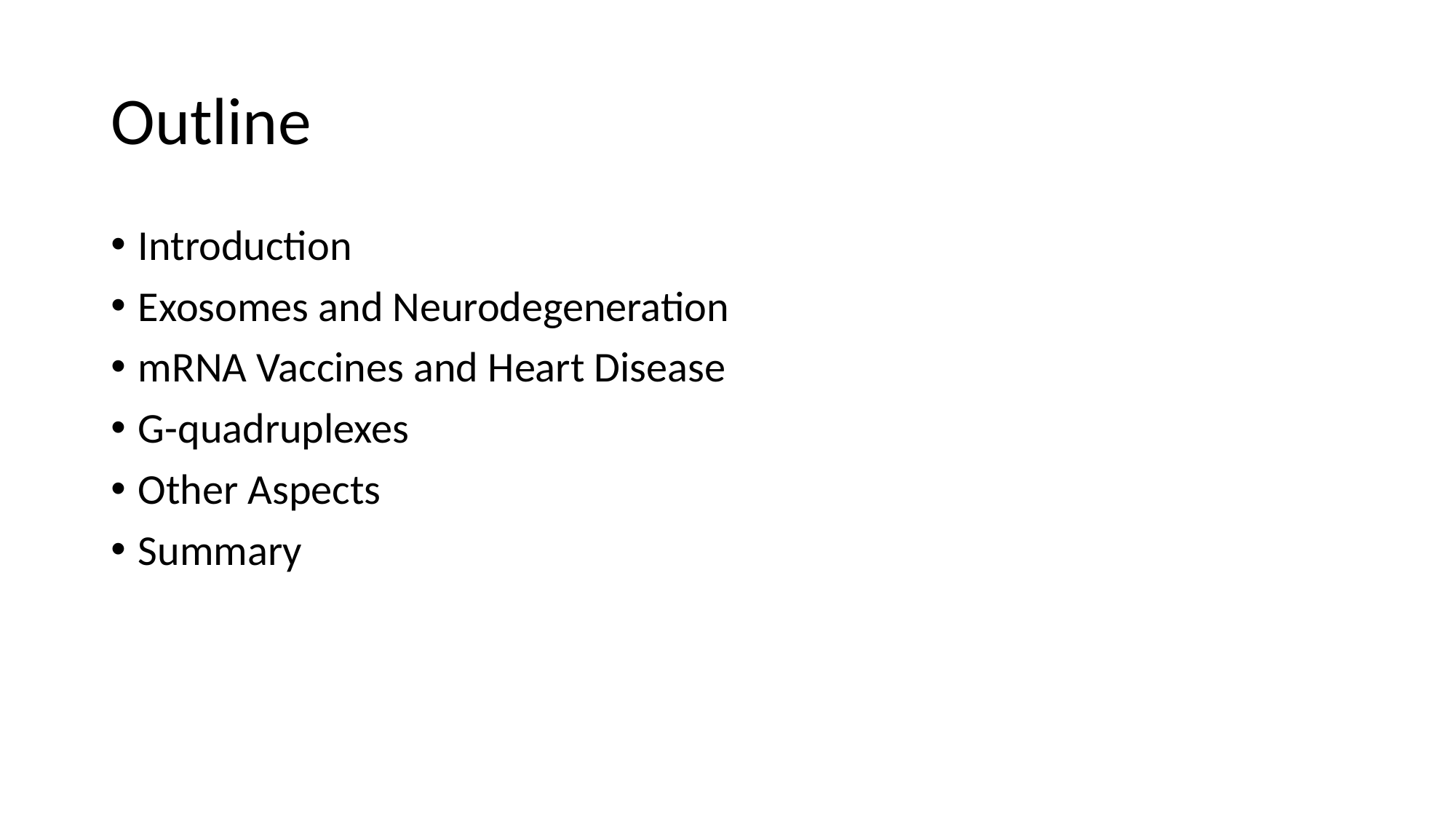

# Outline
Introduction
Exosomes and Neurodegeneration
mRNA Vaccines and Heart Disease
G-quadruplexes
Other Aspects
Summary